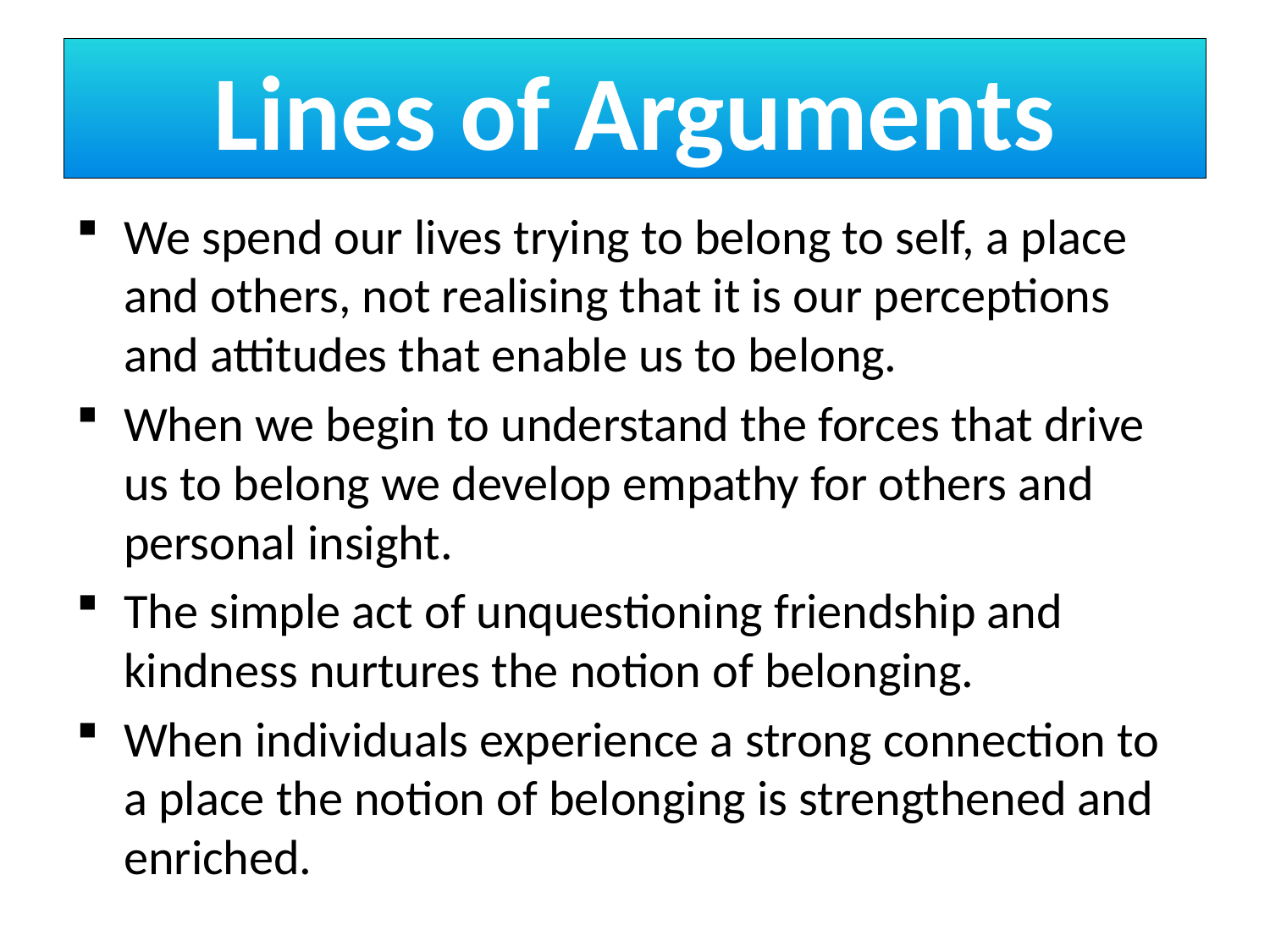

# Lines of Arguments
We spend our lives trying to belong to self, a place and others, not realising that it is our perceptions and attitudes that enable us to belong.
When we begin to understand the forces that drive us to belong we develop empathy for others and personal insight.
The simple act of unquestioning friendship and kindness nurtures the notion of belonging.
When individuals experience a strong connection to a place the notion of belonging is strengthened and enriched.